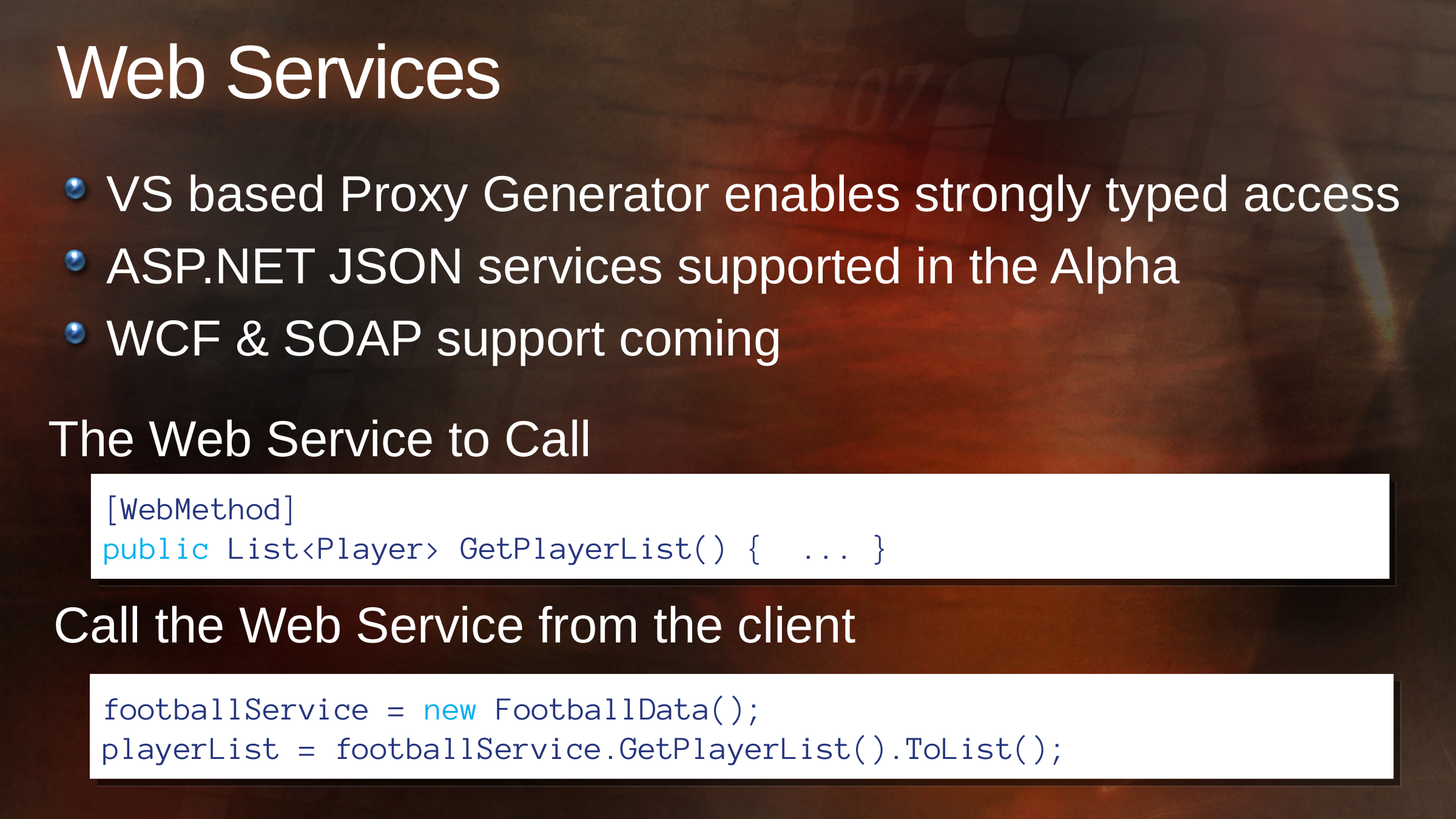

# Web Services
VS based Proxy Generator enables strongly typed access
ASP.NET JSON services supported in the Alpha
WCF & SOAP support coming

The Web Service to Call
[WebMethod]
public List<Player> GetPlayerList() {  ... }
Call the Web Service from the client
footballService = new FootballData();
playerList = footballService.GetPlayerList().ToList();